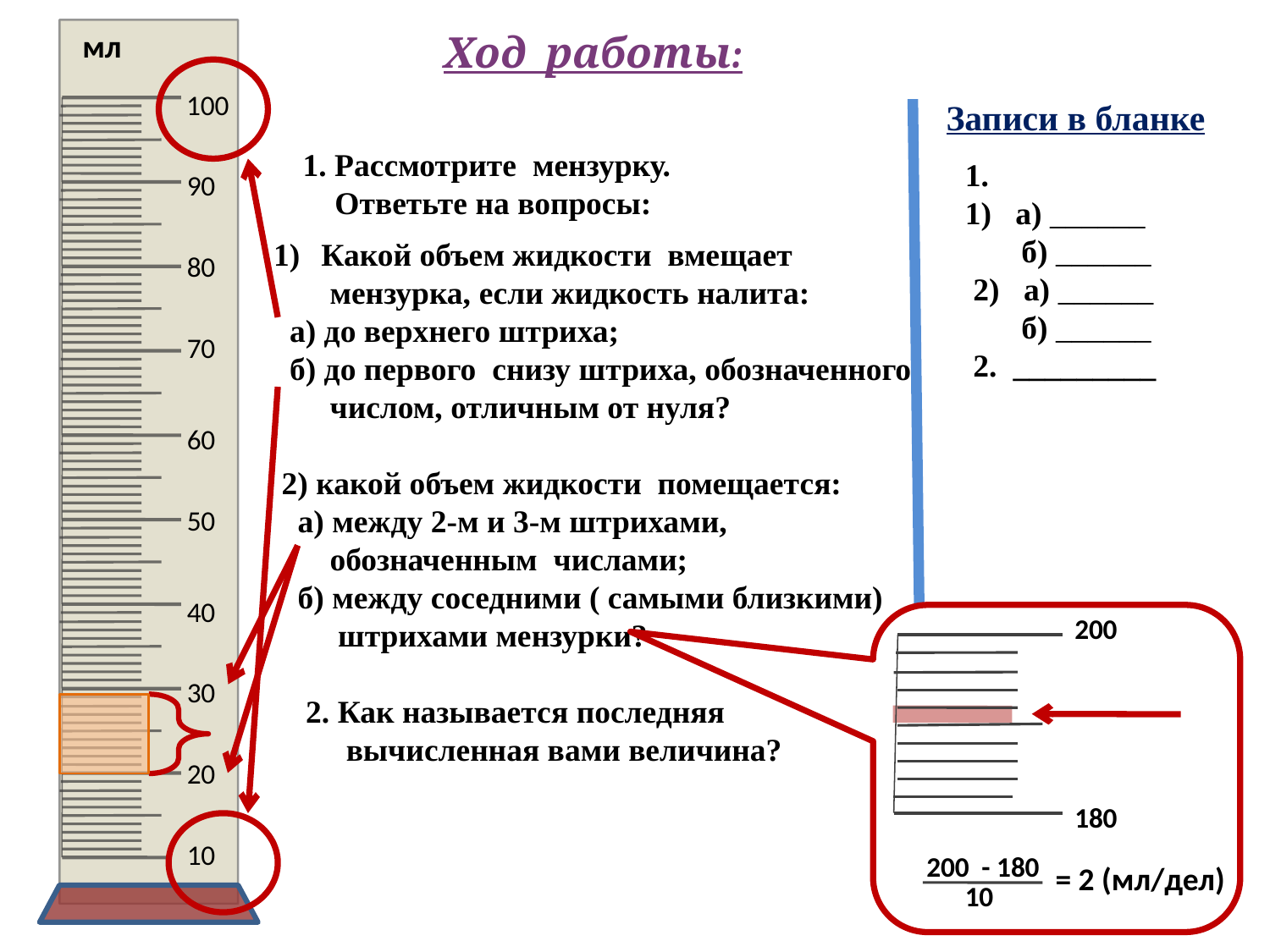

100
90
80
70
60
50
40
30
20
10
мл
Ход  работы:

Записи в бланке
1. Рассмотрите  мензурку.
    Ответьте на вопросы:
1.
1)   а) ______
       б) ______
 2)   а) ______
       б) ______
 2.  _________

Какой объем жидкости  вмещает
       мензурка, если жидкость налита:
  а) до верхнего штриха;
  б) до первого  снизу штриха, обозначенного
       числом, отличным от нуля?

 2) какой объем жидкости  помещается:
   а) между 2-м и 3-м штрихами,
       обозначенным  числами;
   б) между соседними ( самыми близкими)
        штрихами мензурки?

    2. Как называется последняя
         вычисленная вами величина?

200

180

200  - 180
= 2 (мл/дел)
10